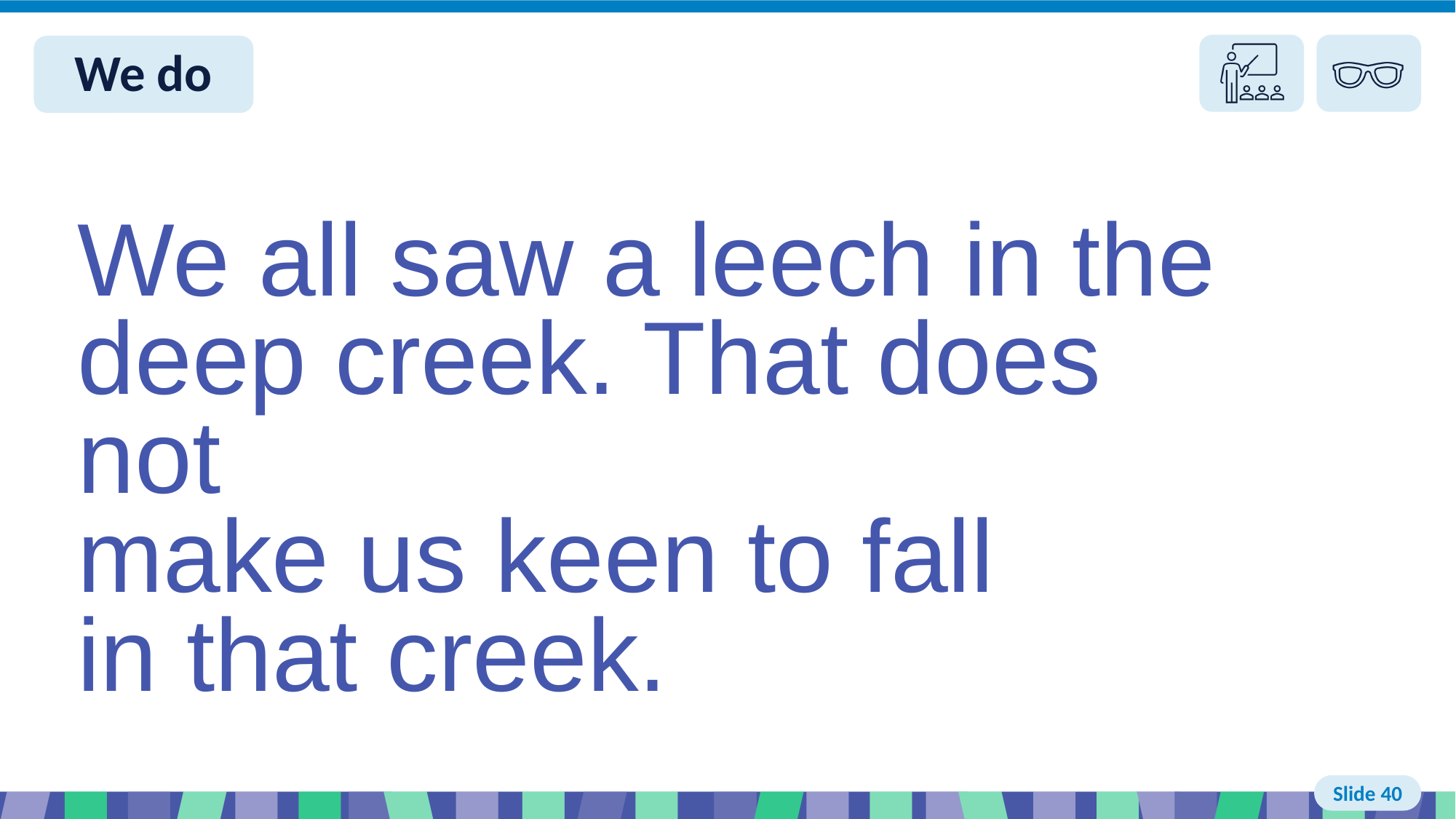

# Slide 40 We do
We all saw a leech in the
deep creek. That does not
make us keen to fall
in that creek.